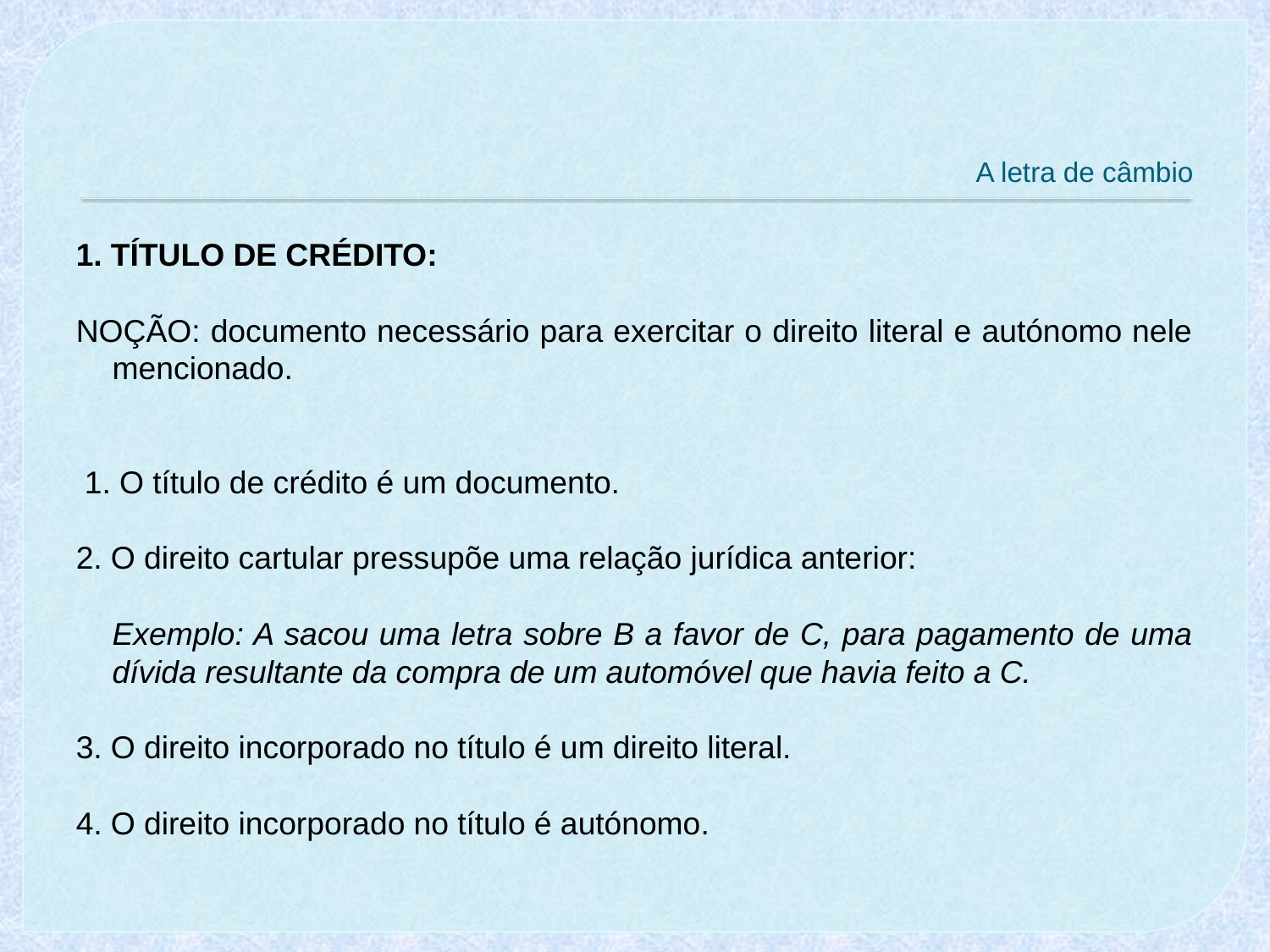

# A letra de câmbio
1. TÍTULO DE CRÉDITO:

NOÇÃO: documento necessário para exercitar o direito literal e autónomo nele mencionado.

 1. O título de crédito é um documento.

2. O direito cartular pressupõe uma relação jurídica anterior:

	Exemplo: A sacou uma letra sobre B a favor de C, para pagamento de uma dívida resultante da compra de um automóvel que havia feito a C.

3. O direito incorporado no título é um direito literal.

4. O direito incorporado no título é autónomo.